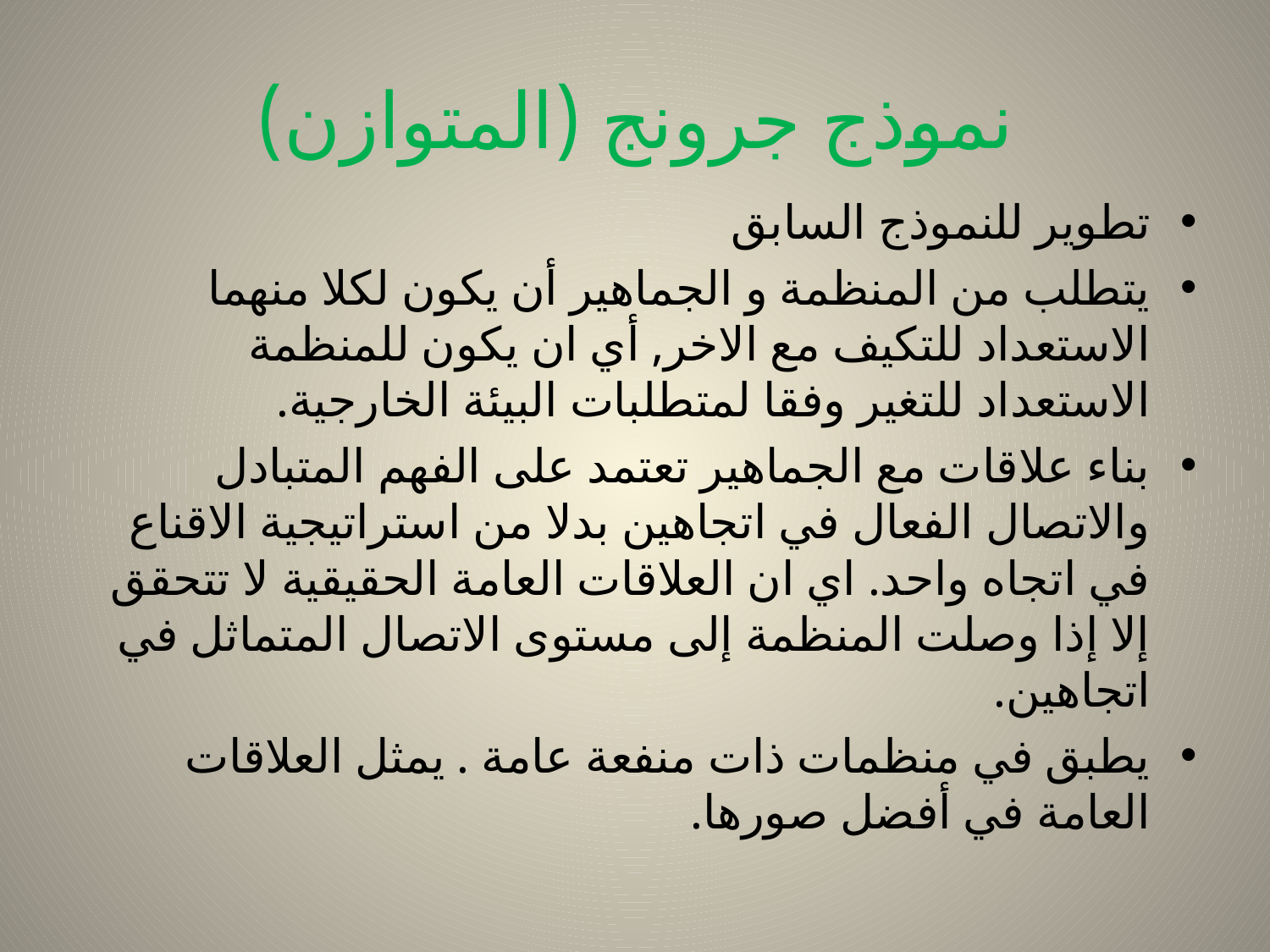

# نموذج جرونج (المتوازن)
تطوير للنموذج السابق
يتطلب من المنظمة و الجماهير أن يكون لكلا منهما الاستعداد للتكيف مع الاخر, أي ان يكون للمنظمة الاستعداد للتغير وفقا لمتطلبات البيئة الخارجية.
بناء علاقات مع الجماهير تعتمد على الفهم المتبادل والاتصال الفعال في اتجاهين بدلا من استراتيجية الاقناع في اتجاه واحد. اي ان العلاقات العامة الحقيقية لا تتحقق إلا إذا وصلت المنظمة إلى مستوى الاتصال المتماثل في اتجاهين.
يطبق في منظمات ذات منفعة عامة . يمثل العلاقات العامة في أفضل صورها.